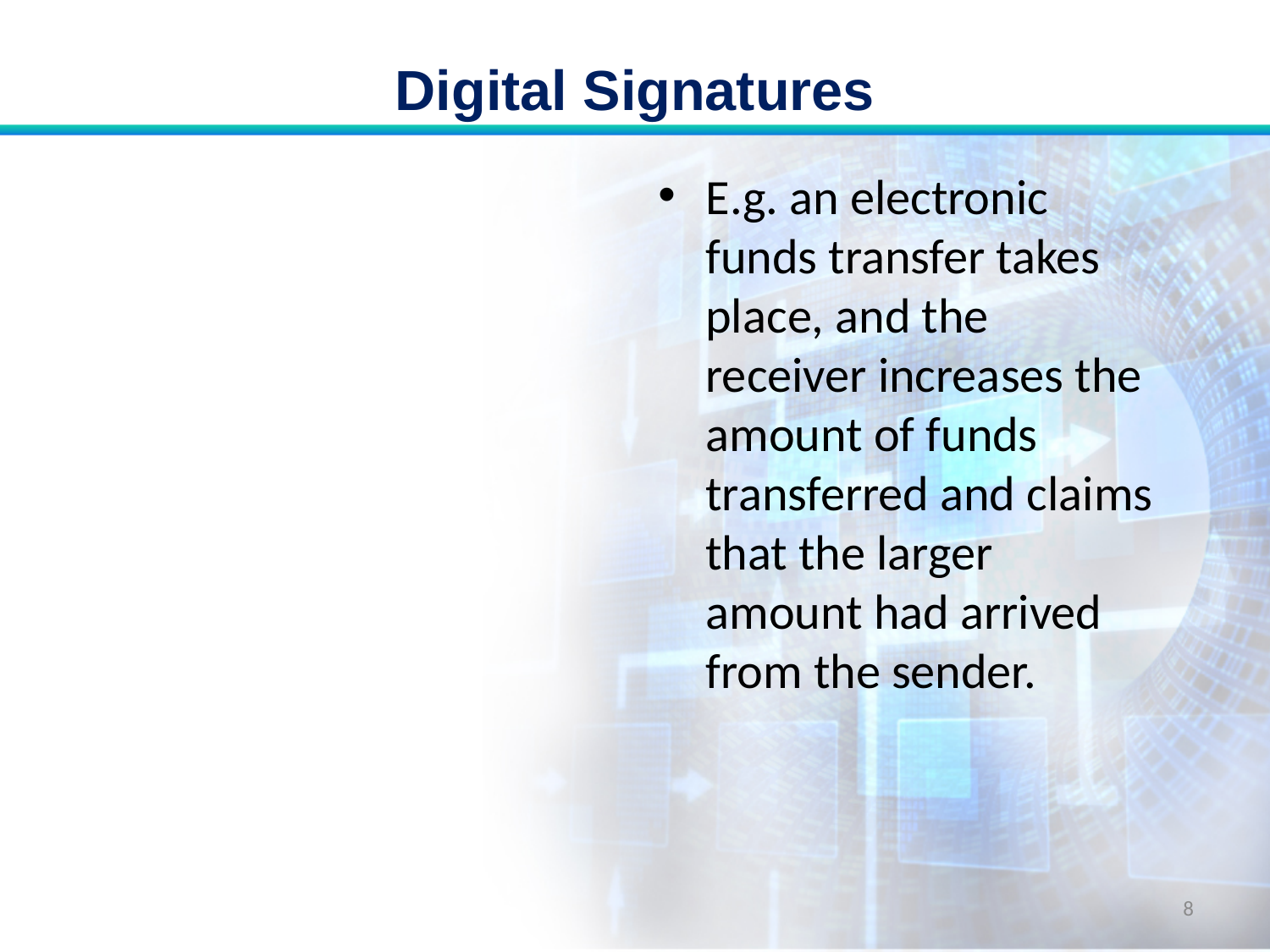

# Digital Signatures
E.g. an electronic funds transfer takes place, and the receiver increases the amount of funds transferred and claims that the larger amount had arrived from the sender.
8